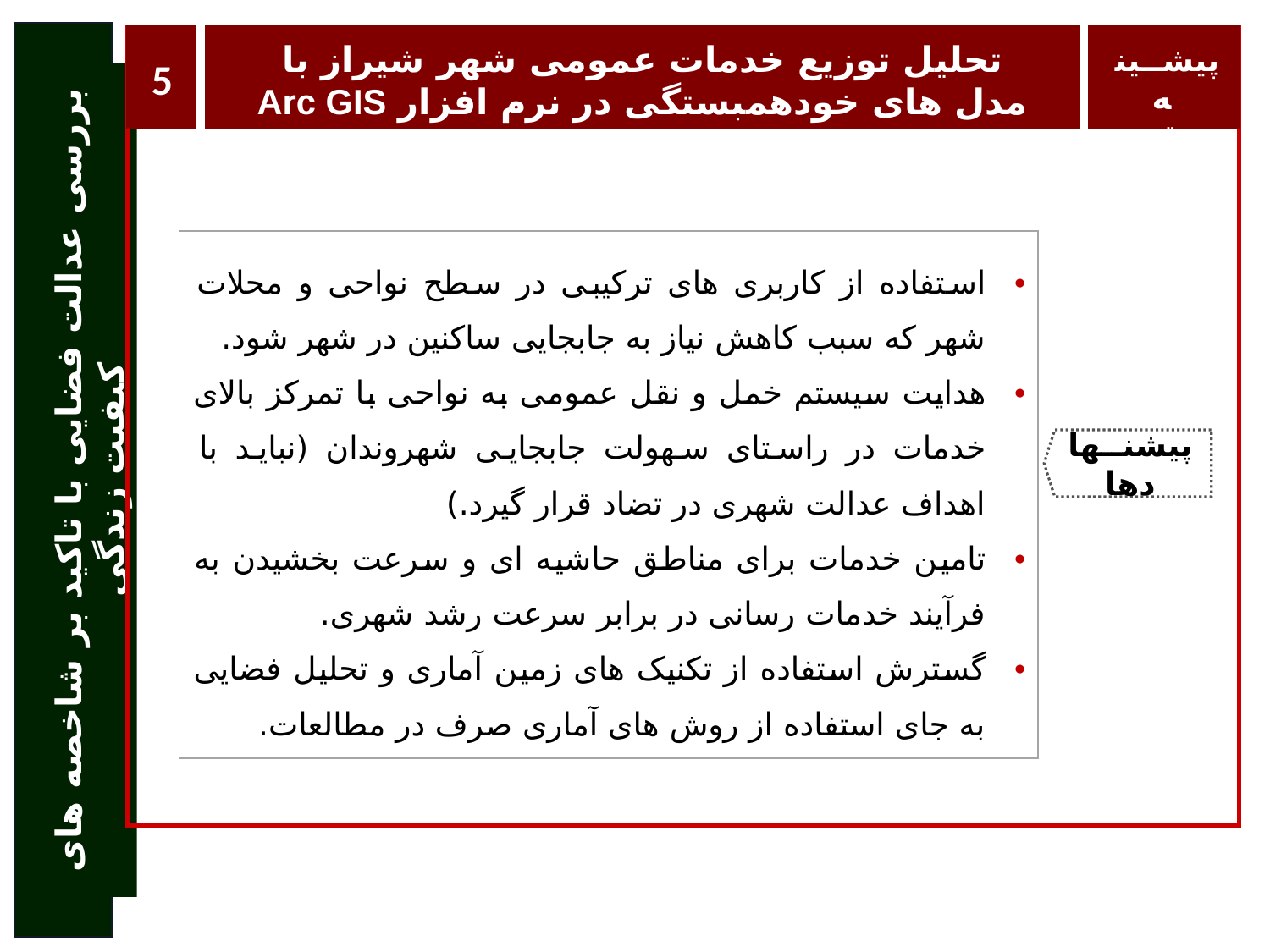

بررسی عدالت فضایی با تاکید بر شاخصه های کیفیت زندگی

تحلیل توزیع خدمات عمومی شهر شیراز با مدل های خودهمبستگی در نرم افزار Arc GIS و Geoda
پیشــینه
تحقیق
5
| استفاده از کاربری های ترکیبی در سطح نواحی و محلات شهر که سبب کاهش نیاز به جابجایی ساکنین در شهر شود. هدایت سیستم خمل و نقل عمومی به نواحی با تمرکز بالای خدمات در راستای سهولت جابجایی شهروندان (نباید با اهداف عدالت شهری در تضاد قرار گیرد.) تامین خدمات برای مناطق حاشیه ای و سرعت بخشیدن به فرآیند خدمات رسانی در برابر سرعت رشد شهری. گسترش استفاده از تکنیک های زمین آماری و تحلیل فضایی به جای استفاده از روش های آماری صرف در مطالعات. |
| --- |
پیشنــهادها